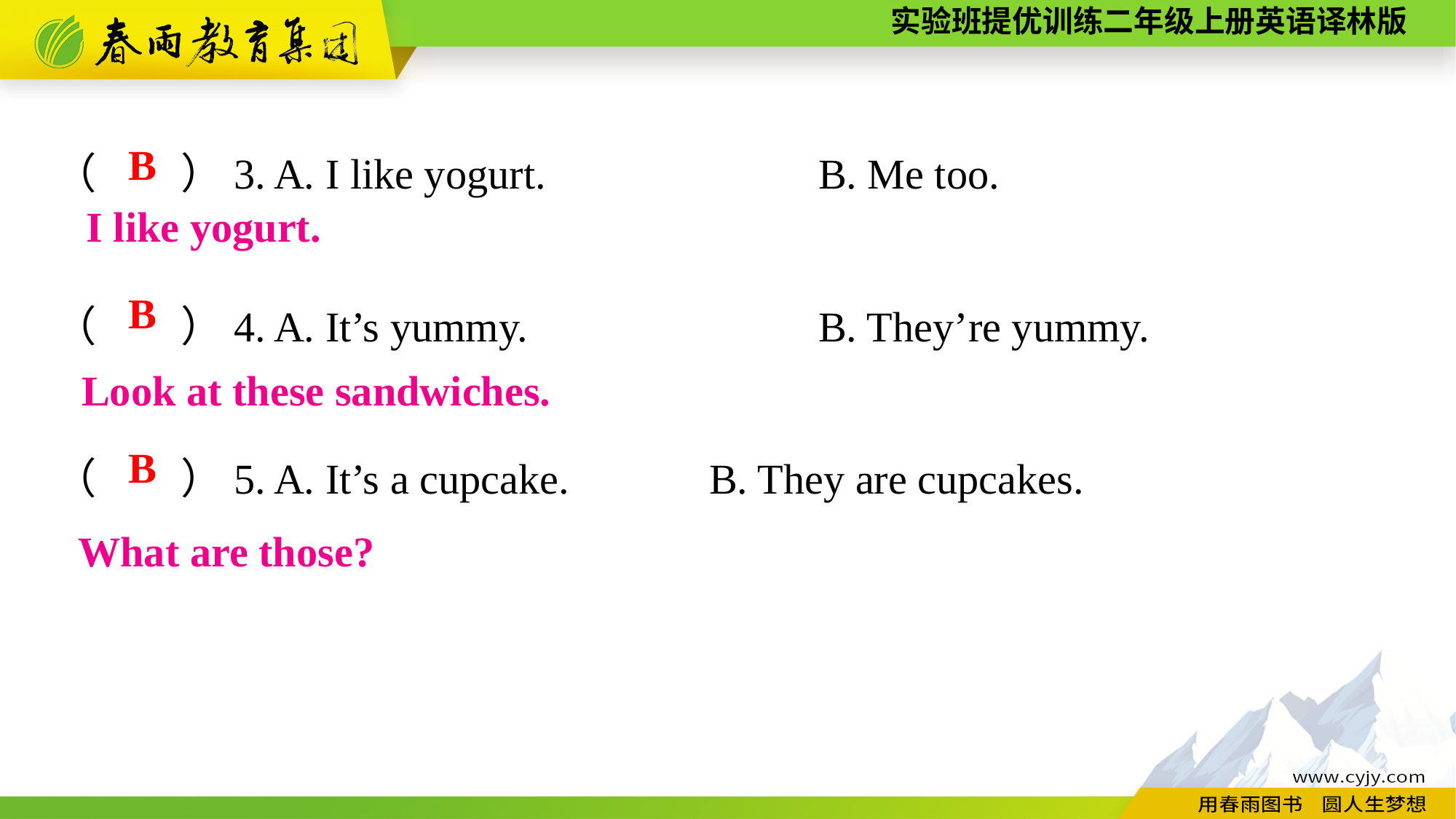

（　　）3. A. I like yogurt.	　　　	B. Me too.

（　　）4. A. It’s yummy.	　　　	B. They’re yummy.

（　　）5. A. It’s a cupcake.		B. They are cupcakes.
B
I like yogurt.
B
Look at these sandwiches.
B
What are those?